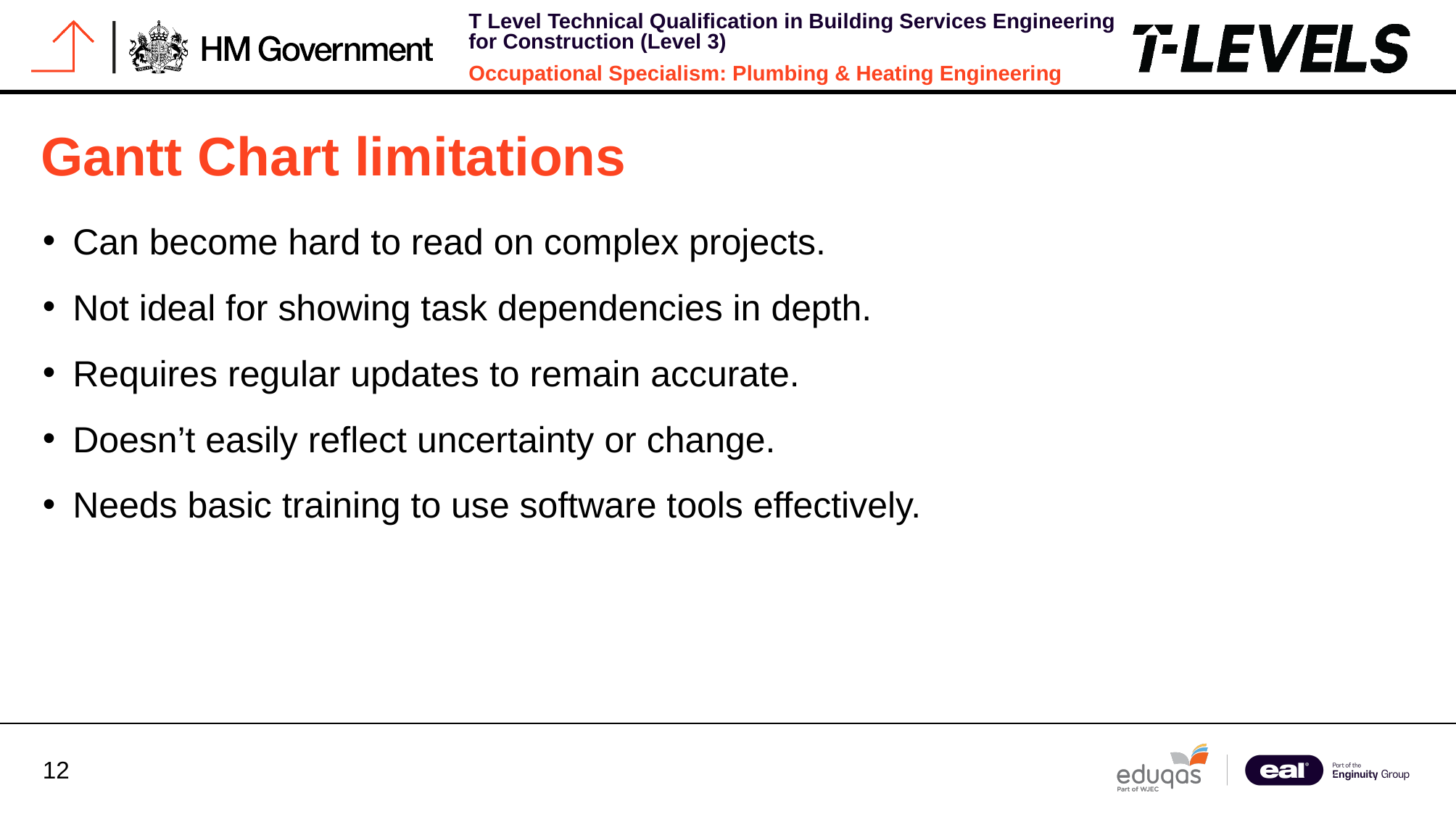

# Gantt Chart limitations
Can become hard to read on complex projects.
Not ideal for showing task dependencies in depth.
Requires regular updates to remain accurate.
Doesn’t easily reflect uncertainty or change.
Needs basic training to use software tools effectively.